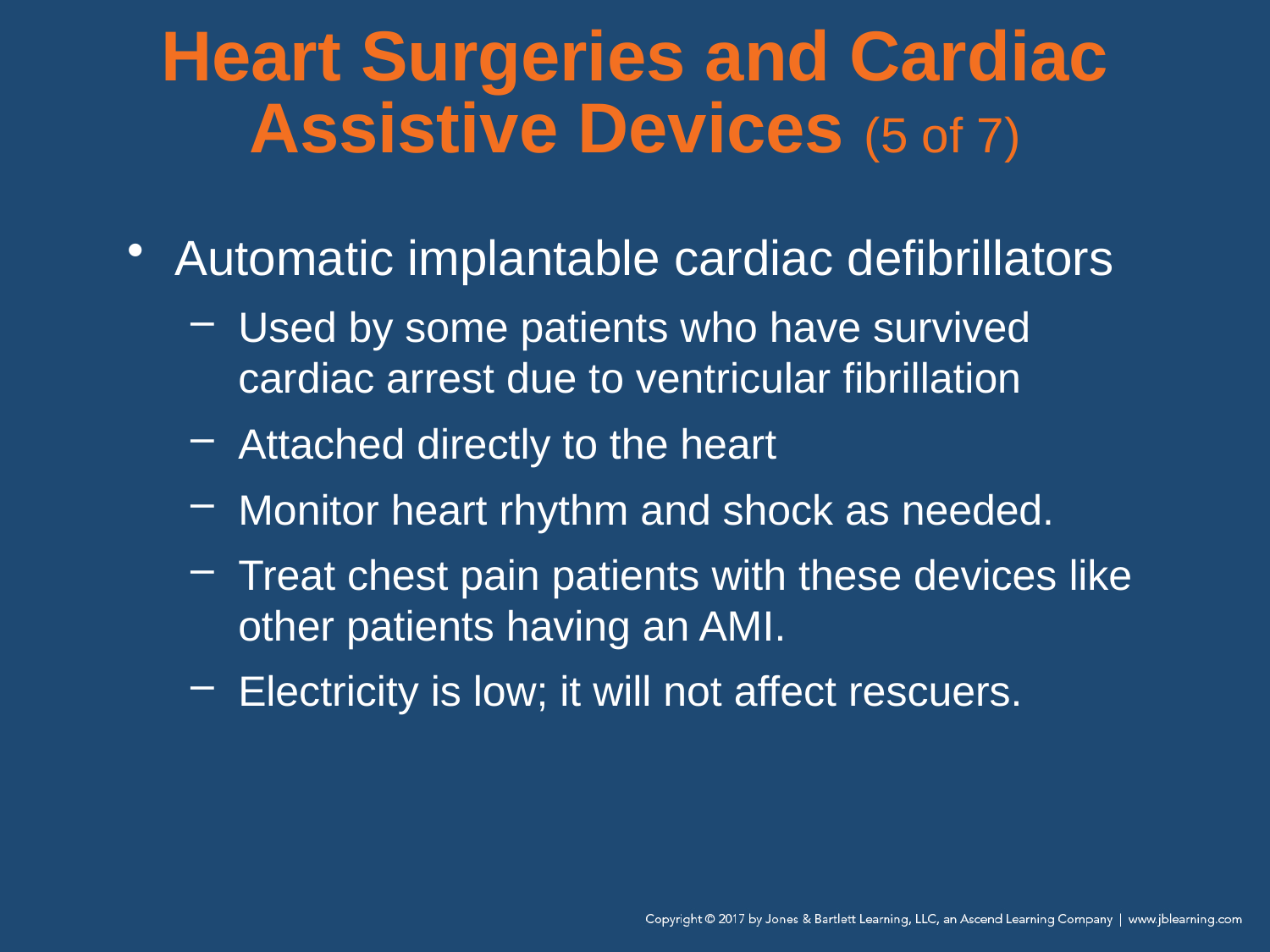

# Heart Surgeries and Cardiac Assistive Devices (5 of 7)
Automatic implantable cardiac defibrillators
Used by some patients who have survived cardiac arrest due to ventricular fibrillation
Attached directly to the heart
Monitor heart rhythm and shock as needed.
Treat chest pain patients with these devices like other patients having an AMI.
Electricity is low; it will not affect rescuers.